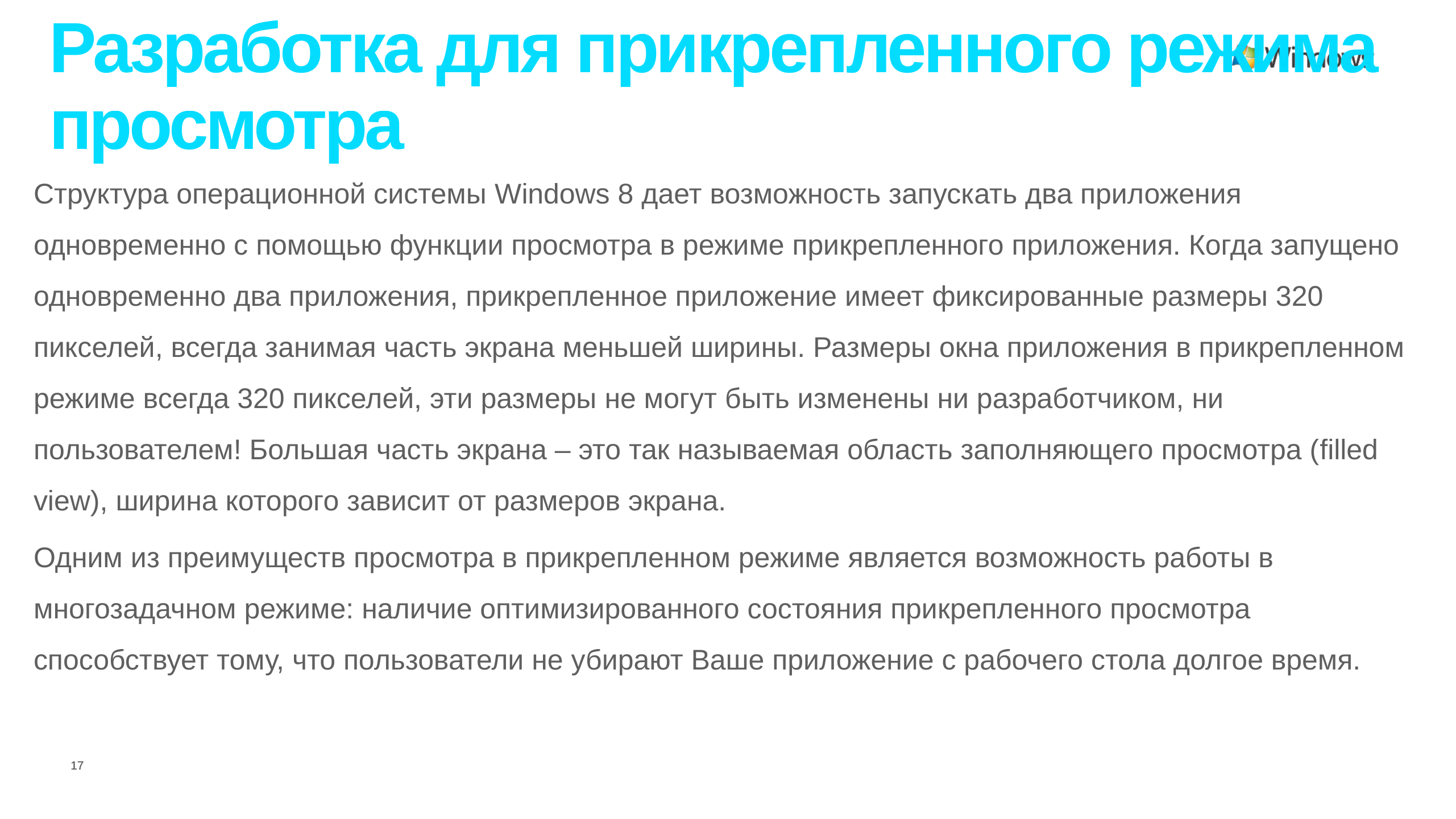

# Разработка для прикрепленного режима просмотра
Структура операционной системы Windows 8 дает возможность запускать два приложения одновременно с помощью функции просмотра в режиме прикрепленного приложения. Когда запущено одновременно два приложения, прикрепленное приложение имеет фиксированные размеры 320 пикселей, всегда занимая часть экрана меньшей ширины. Размеры окна приложения в прикрепленном режиме всегда 320 пикселей, эти размеры не могут быть изменены ни разработчиком, ни пользователем! Большая часть экрана – это так называемая область заполняющего просмотра (filled view), ширина которого зависит от размеров экрана.
Одним из преимуществ просмотра в прикрепленном режиме является возможность работы в многозадачном режиме: наличие оптимизированного состояния прикрепленного просмотра способствует тому, что пользователи не убирают Ваше приложение с рабочего стола долгое время.